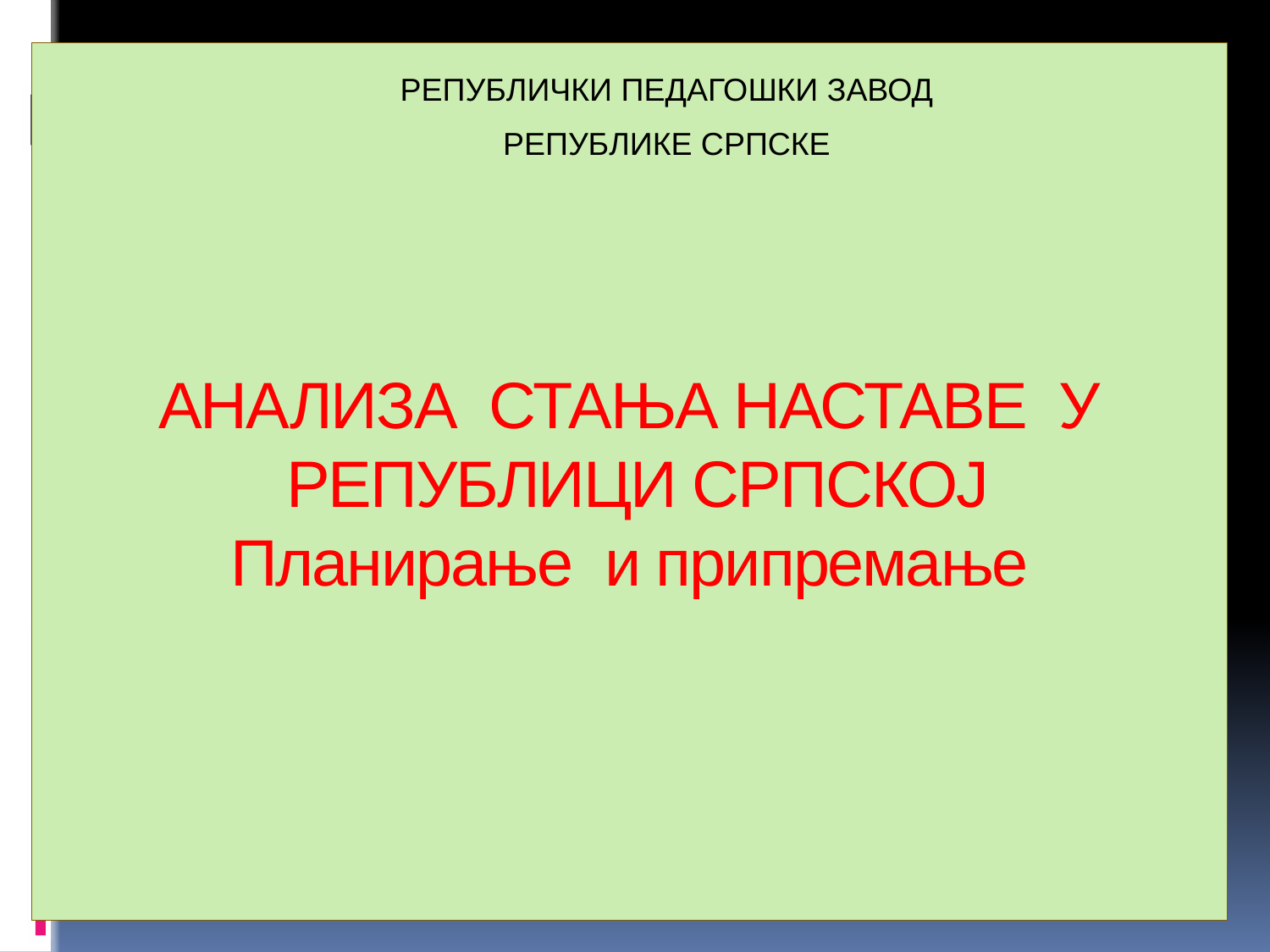

# АНАЛИЗА  СТАЊА НАСТАВЕ  У РЕПУБЛИЦИ СРПСКОЈ Планирање  и припремање
РЕПУБЛИЧКИ ПЕДАГОШКИ ЗАВОД
РЕПУБЛИКЕ СРПСКЕ